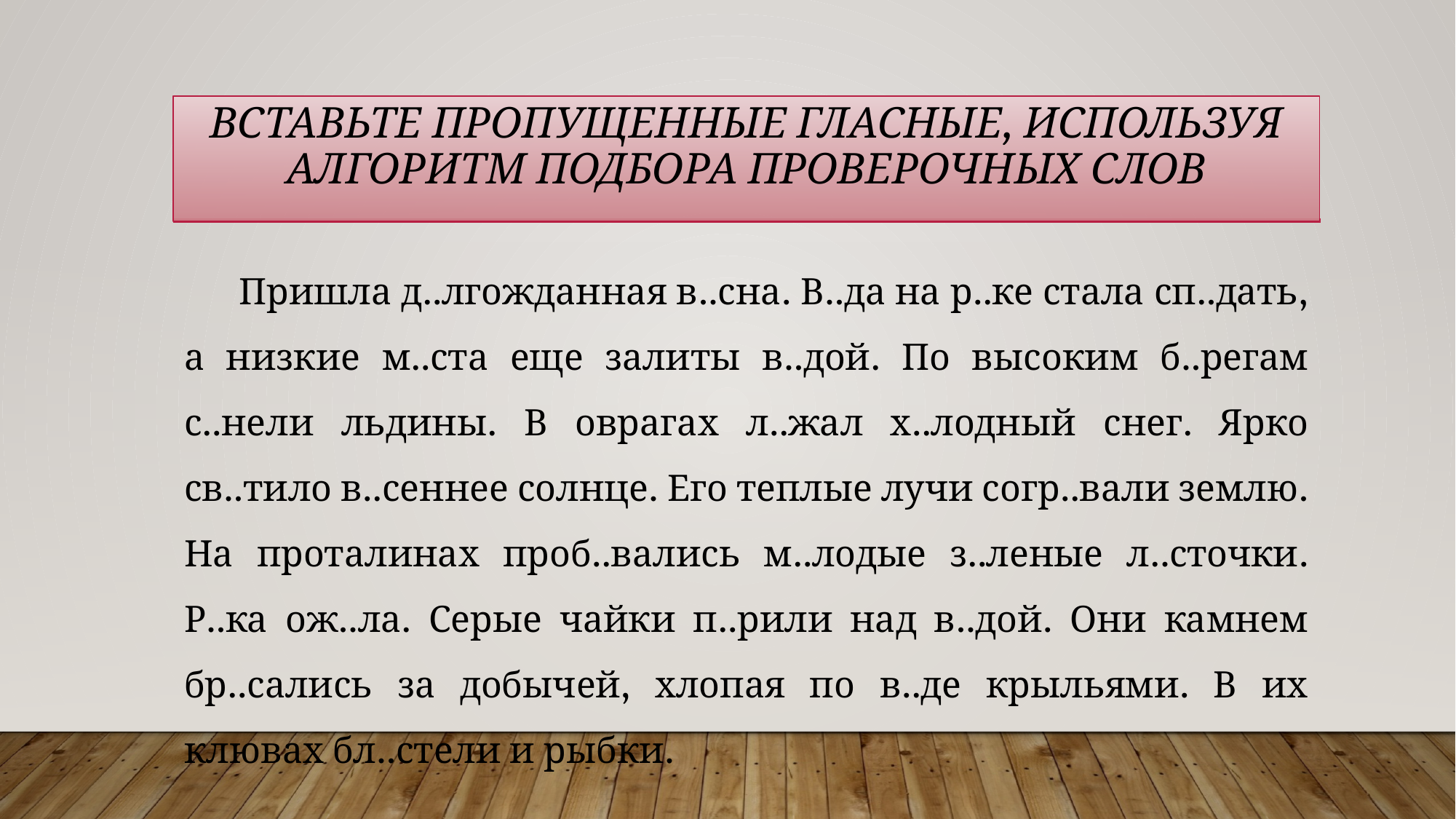

# Вставьте пропущенные гласные, используя алгоритм подбора проверочных слов
Пришла д..лгожданная в..сна. В..да на р..ке стала сп..дать, а низкие м..ста еще залиты в..дой. По высоким б..регам с..нели льдины. В оврагах л..жал х..лодный снег. Ярко св..тило в..сеннее солнце. Его теплые лучи согр..вали землю. На проталинах проб..вались м..лодые з..леные л..сточки. Р..ка ож..ла. Серые чайки п..рили над в..дой. Они камнем бр..сались за добычей, хлопая по в..де крыльями. В их клювах бл..стели и рыбки.